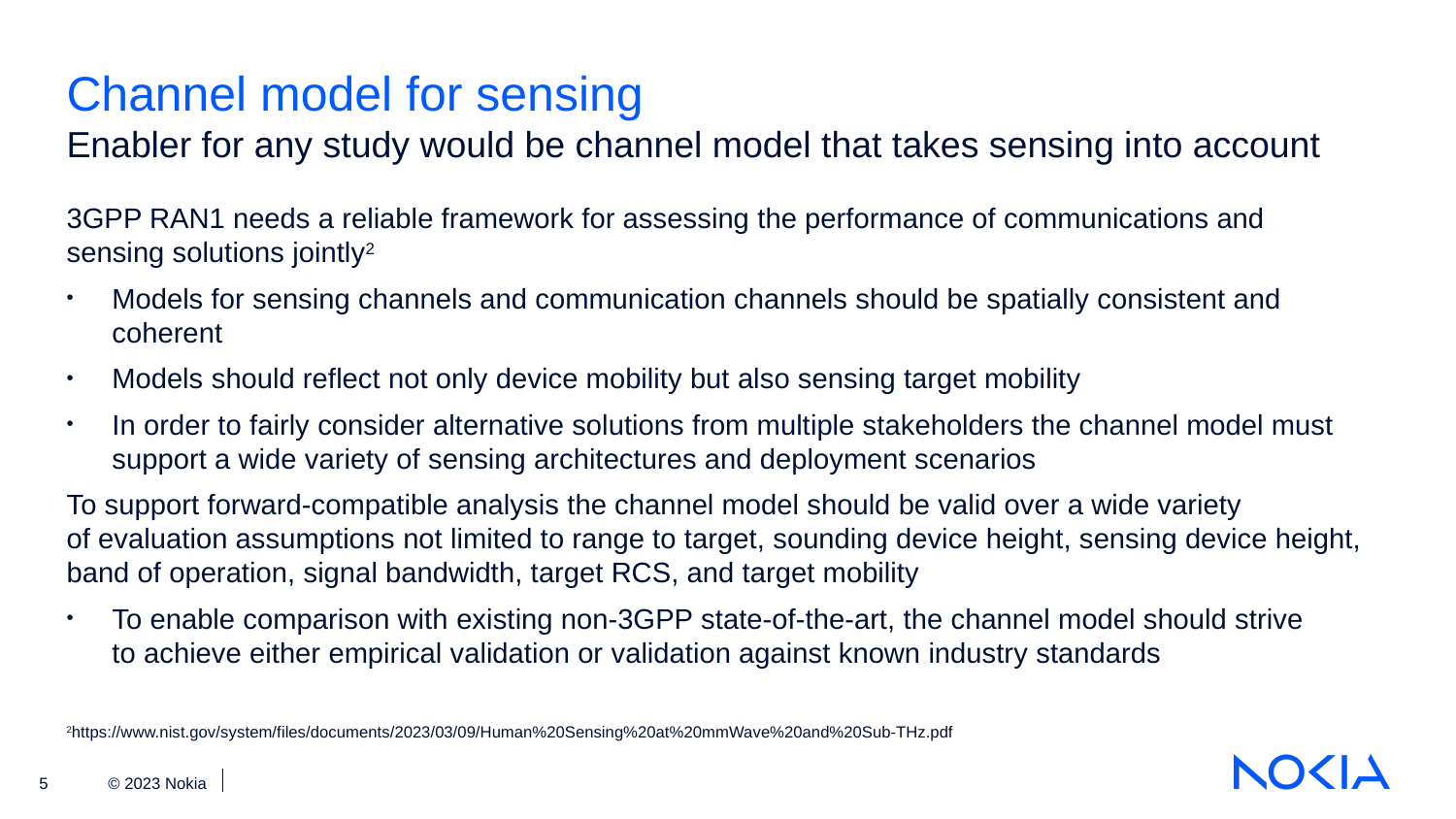

Channel model for sensing
Enabler for any study would be channel model that takes sensing into account​
3GPP RAN1 needs a reliable framework for assessing the performance of communications and sensing solutions jointly​​2
Models for sensing channels and communication channels should be spatially consistent and coherent​​
Models should reflect not only device mobility but also sensing target mobility
In order to fairly consider alternative solutions from multiple stakeholders the channel model must support a wide variety of sensing architectures and deployment scenarios​​
To support forward-compatible analysis the channel model should be valid over a wide variety of evaluation assumptions not limited to range to target, sounding device height, sensing device height, band of operation, signal bandwidth, target RCS, and target mobility​​
To enable comparison with existing non-3GPP state-of-the-art, the channel model should strive to achieve either empirical validation or validation against known industry standards​
2https://www.nist.gov/system/files/documents/2023/03/09/Human%20Sensing%20at%20mmWave%20and%20Sub-THz.pdf